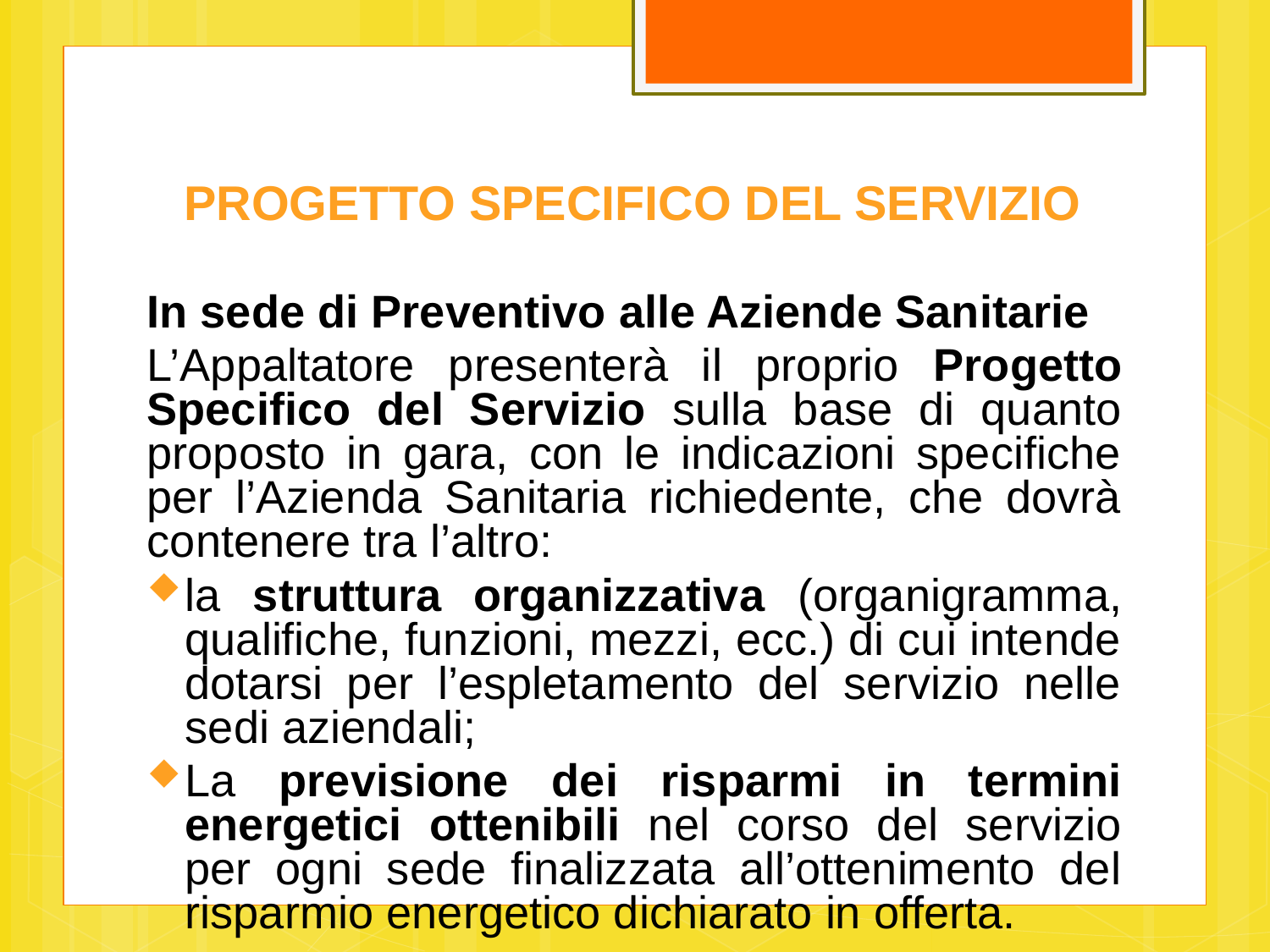

PROGETTO SPECIFICO DEL SERVIZIO
In sede di Preventivo alle Aziende Sanitarie
L’Appaltatore presenterà il proprio Progetto Specifico del Servizio sulla base di quanto proposto in gara, con le indicazioni specifiche per l’Azienda Sanitaria richiedente, che dovrà contenere tra l’altro:
la struttura organizzativa (organigramma, qualifiche, funzioni, mezzi, ecc.) di cui intende dotarsi per l’espletamento del servizio nelle sedi aziendali;
La previsione dei risparmi in termini energetici ottenibili nel corso del servizio per ogni sede finalizzata all’ottenimento del risparmio energetico dichiarato in offerta.